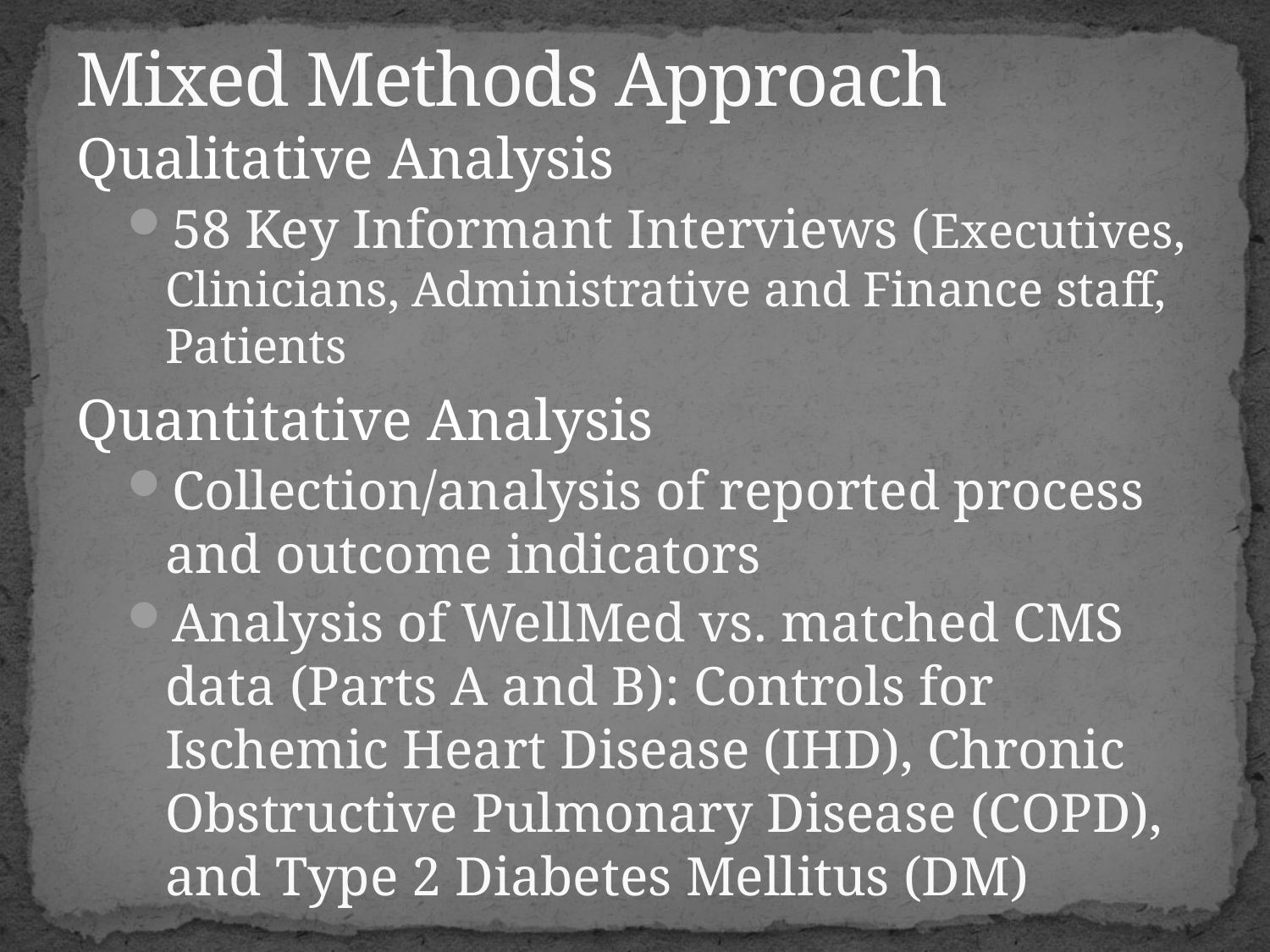

# Mixed Methods Approach
Qualitative Analysis
58 Key Informant Interviews (Executives, Clinicians, Administrative and Finance staff, Patients
Quantitative Analysis
Collection/analysis of reported process and outcome indicators
Analysis of WellMed vs. matched CMS data (Parts A and B): Controls for Ischemic Heart Disease (IHD), Chronic Obstructive Pulmonary Disease (COPD), and Type 2 Diabetes Mellitus (DM)